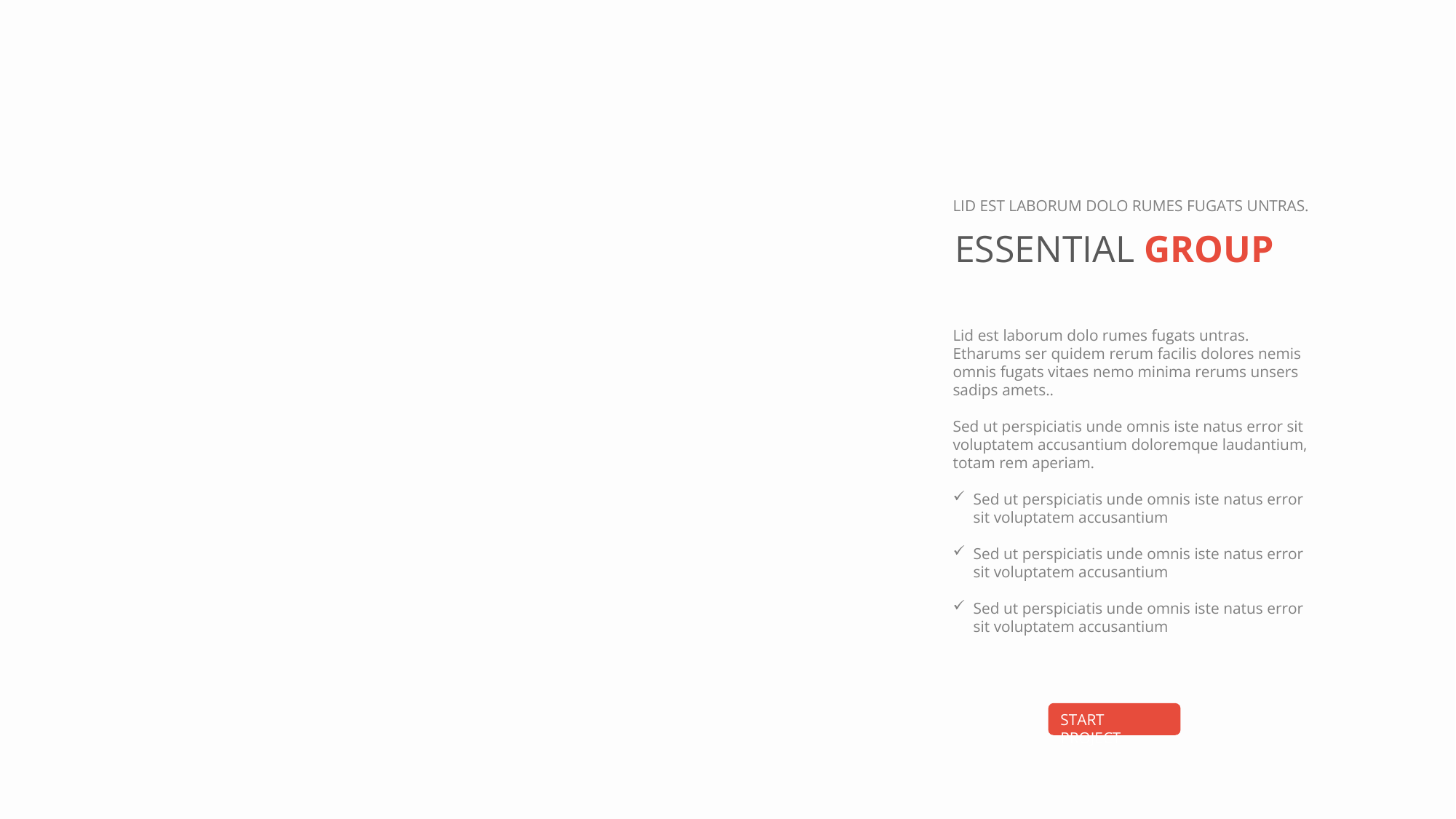

LID EST LABORUM DOLO RUMES FUGATS UNTRAS.
ESSENTIAL GROUP
Lid est laborum dolo rumes fugats untras. Etharums ser quidem rerum facilis dolores nemis omnis fugats vitaes nemo minima rerums unsers sadips amets..

Sed ut perspiciatis unde omnis iste natus error sit voluptatem accusantium doloremque laudantium, totam rem aperiam.

Sed ut perspiciatis unde omnis iste natus error sit voluptatem accusantium

Sed ut perspiciatis unde omnis iste natus error sit voluptatem accusantium

Sed ut perspiciatis unde omnis iste natus error sit voluptatem accusantium
START PROJECT